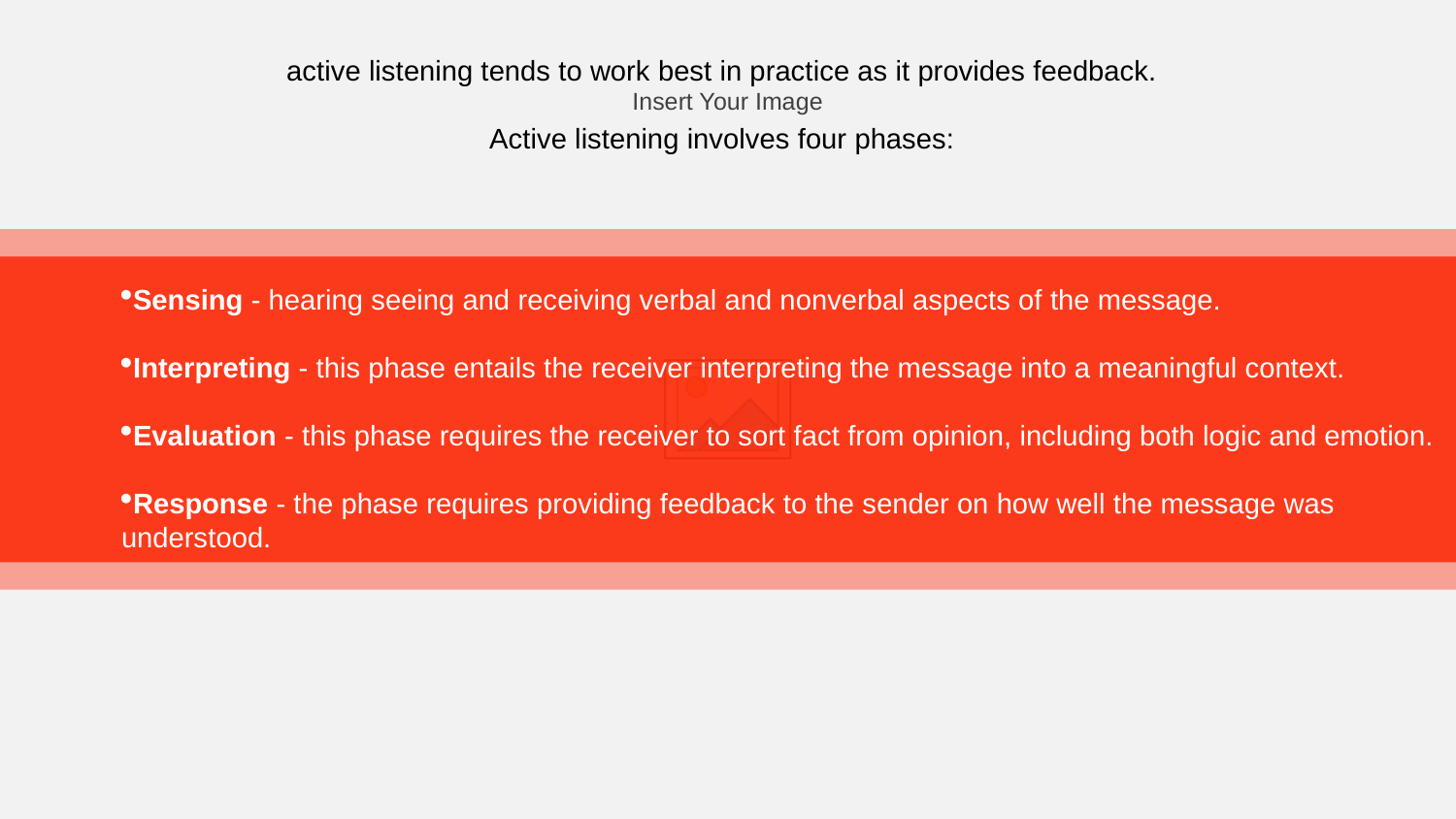

active listening tends to work best in practice as it provides feedback.

Active listening involves four phases:

Sensing - hearing seeing and receiving verbal and nonverbal aspects of the message.

Interpreting - this phase entails the receiver interpreting the message into a meaningful context.

Evaluation - this phase requires the receiver to sort fact from opinion, including both logic and emotion.

Response - the phase requires providing feedback to the sender on how well the message was understood.